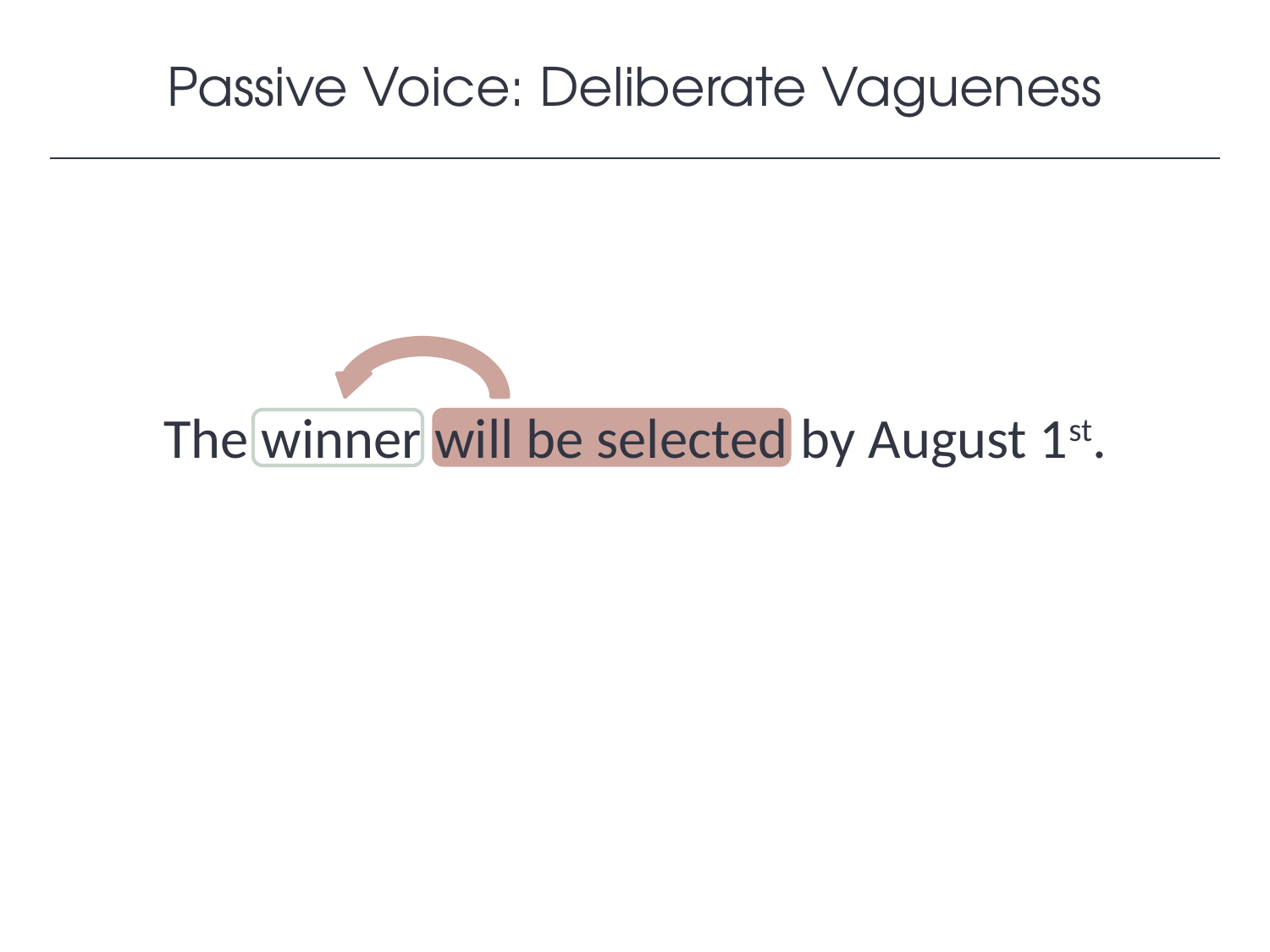

Passive Voice: Deliberate Vagueness
HAWKES LEARNING

The winner will be selected by August 1st.